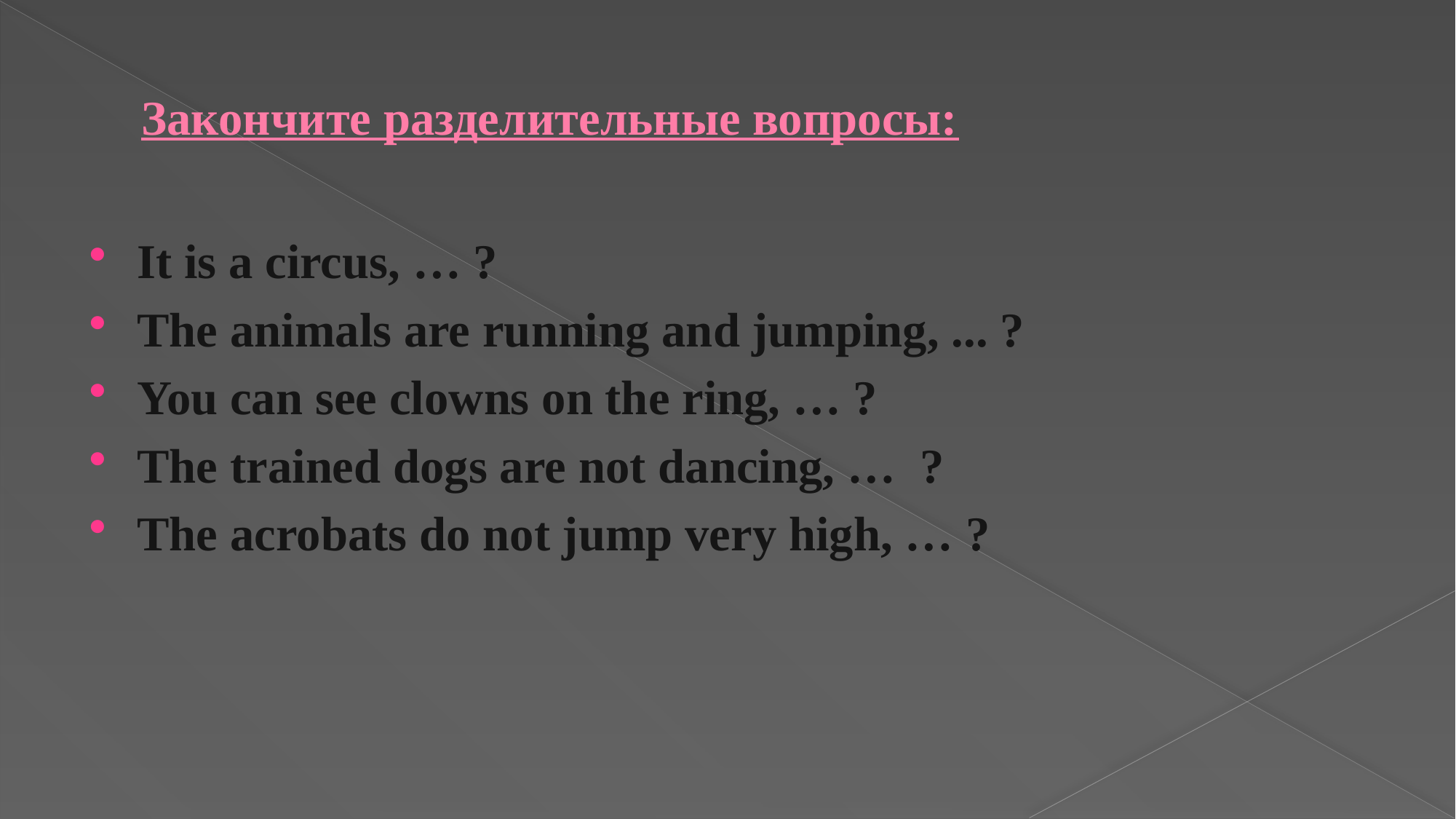

# Закончите разделительные вопросы:
It is a circus, … ?
The animals are running and jumping, ... ?
You can see clowns on the ring, … ?
The trained dogs are not dancing, …  ?
The acrobats do not jump very high, … ?